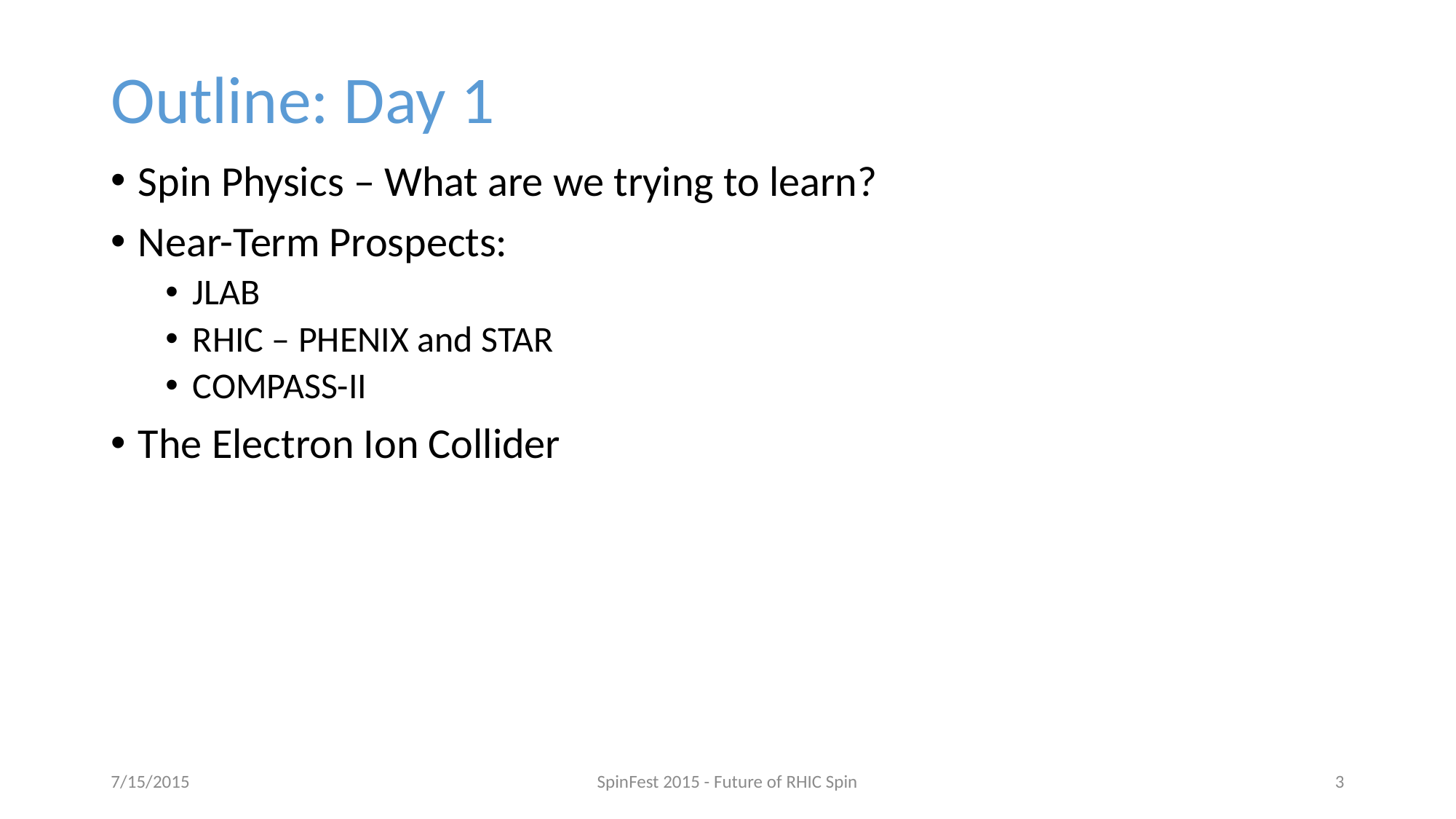

# Outline: Day 1
Spin Physics – What are we trying to learn?
Near-Term Prospects:
JLAB
RHIC – PHENIX and STAR
COMPASS-II
The Electron Ion Collider
7/15/2015
SpinFest 2015 - Future of RHIC Spin
3